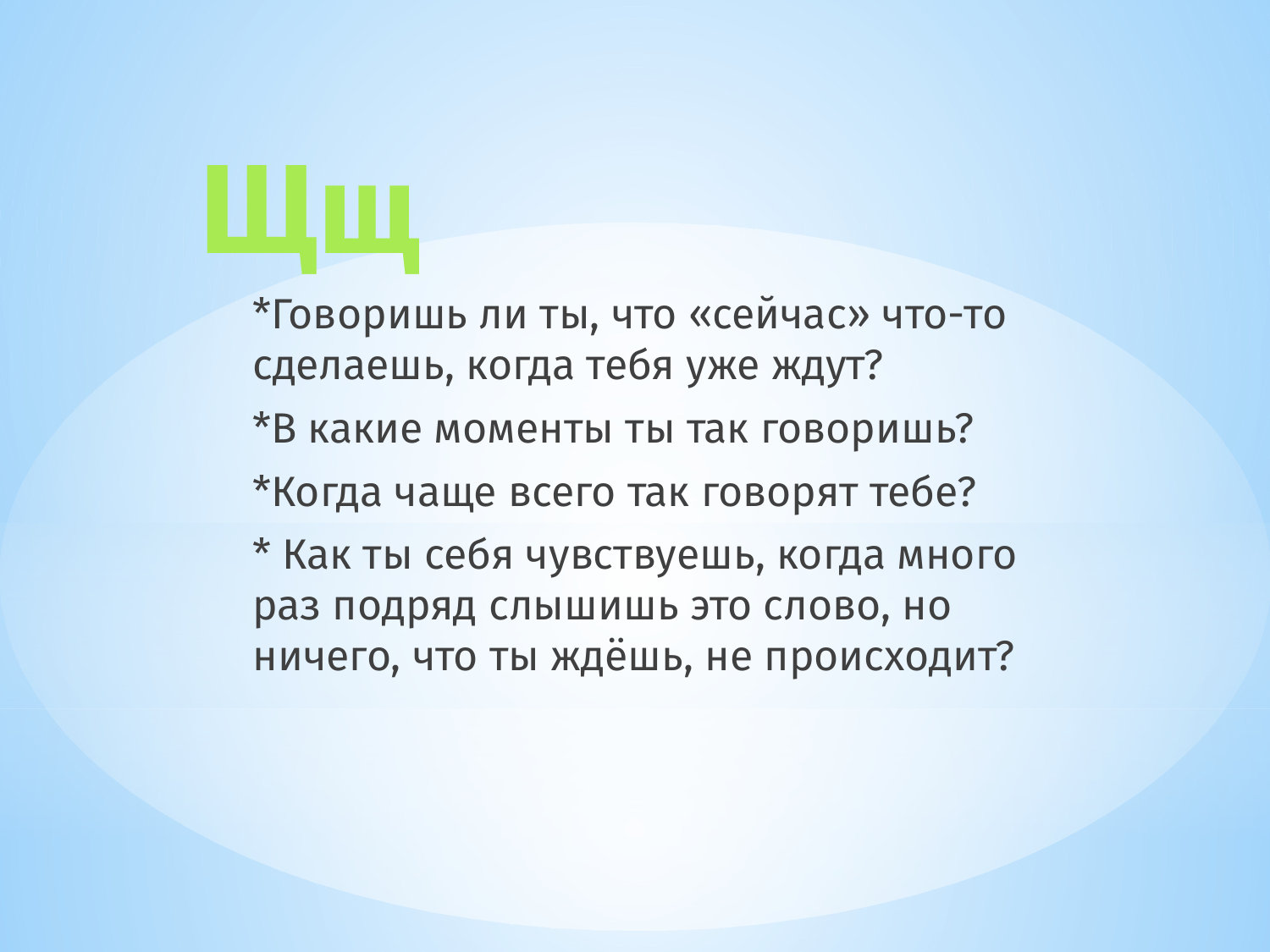

# Щщ

*Говоришь ли ты, что «сейчас» что-то сделаешь, когда тебя уже ждут?
*В какие моменты ты так говоришь?
*Когда чаще всего так говорят тебе?
* Как ты себя чувствуешь, когда много раз подряд слышишь это слово, но ничего, что ты ждёшь, не происходит?